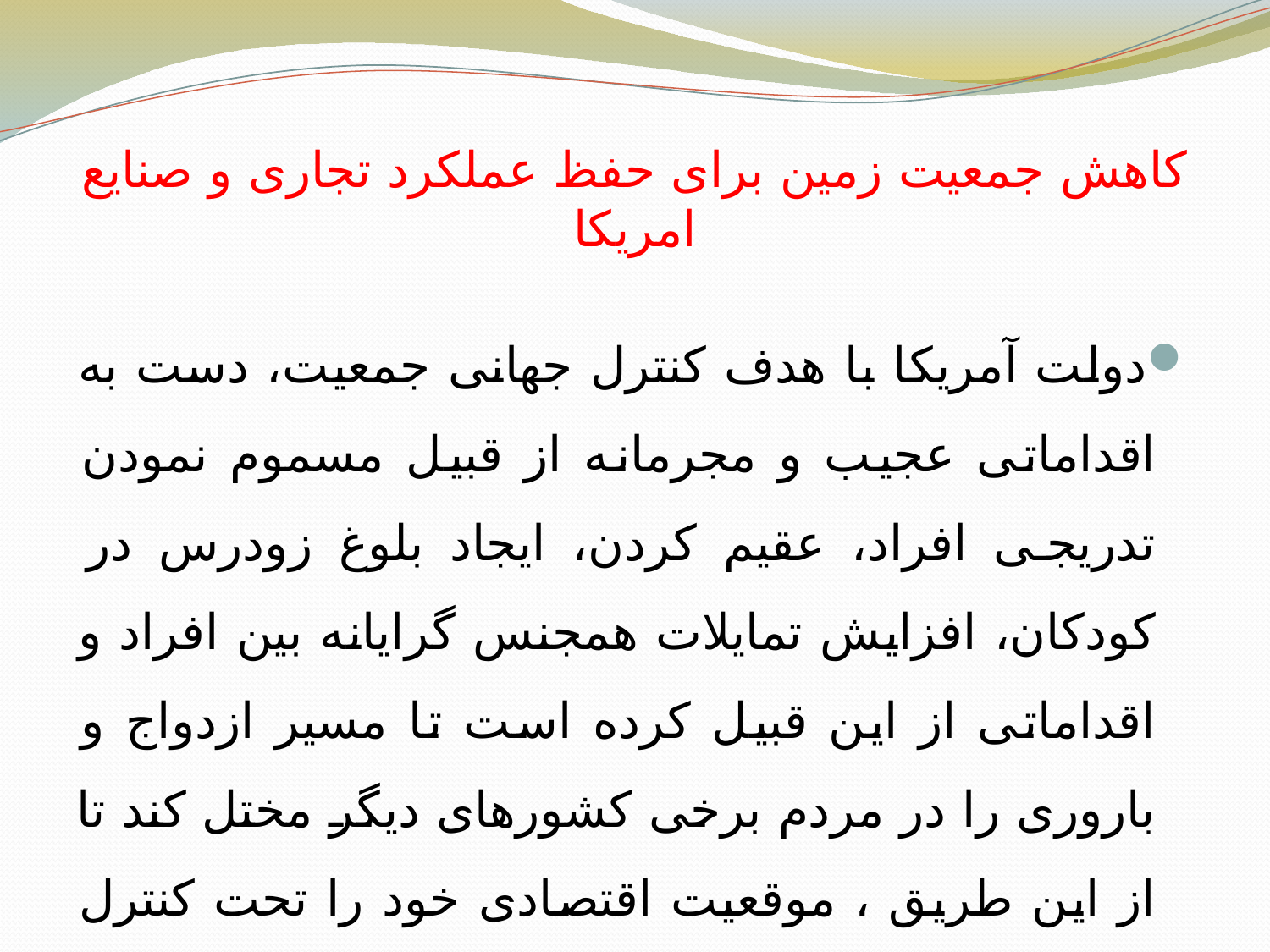

# کاهش جمعیت زمین برای حفظ عملکرد تجاری و صنایع امریکا
دولت آمريکا با هدف کنترل جهانی جمعيت، دست به اقداماتی عجيب و مجرمانه از قبيل مسموم نمودن تدريجی افراد، عقيم کردن، ایجاد بلوغ زودرس در کودکان، افزايش تمايلات همجنس گرايانه بين افراد و اقداماتی از اين قبيل کرده است تا مسير ازدواج و باروری را در مردم برخی کشورهای ديگر مختل کند تا از این طريق ، موقعيت اقتصادی خود را تحت کنترل داشته باشد.